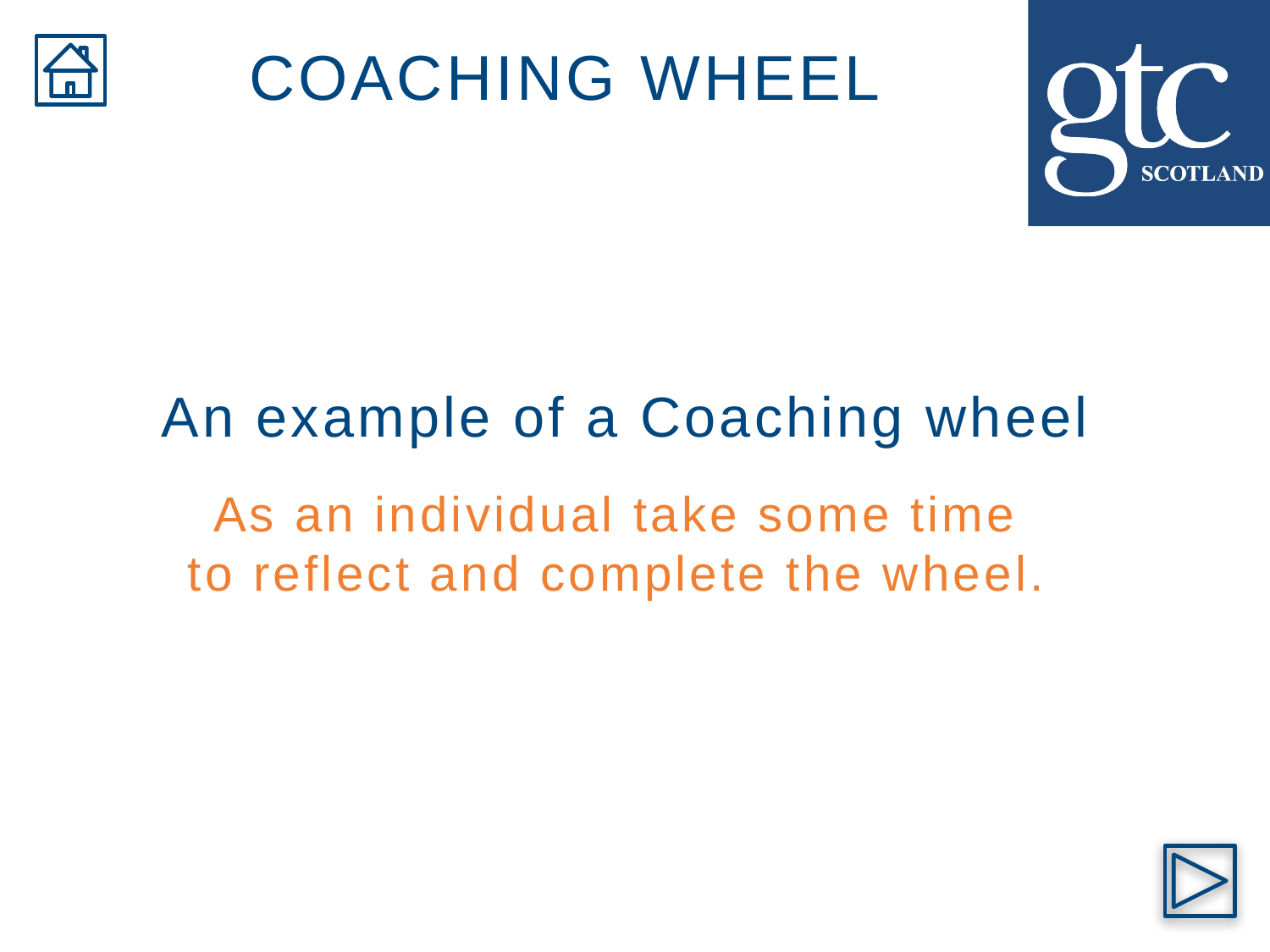

COACHING WHEEL

An example of a Coaching wheel
As an individual take some time
to reflect and complete the wheel.